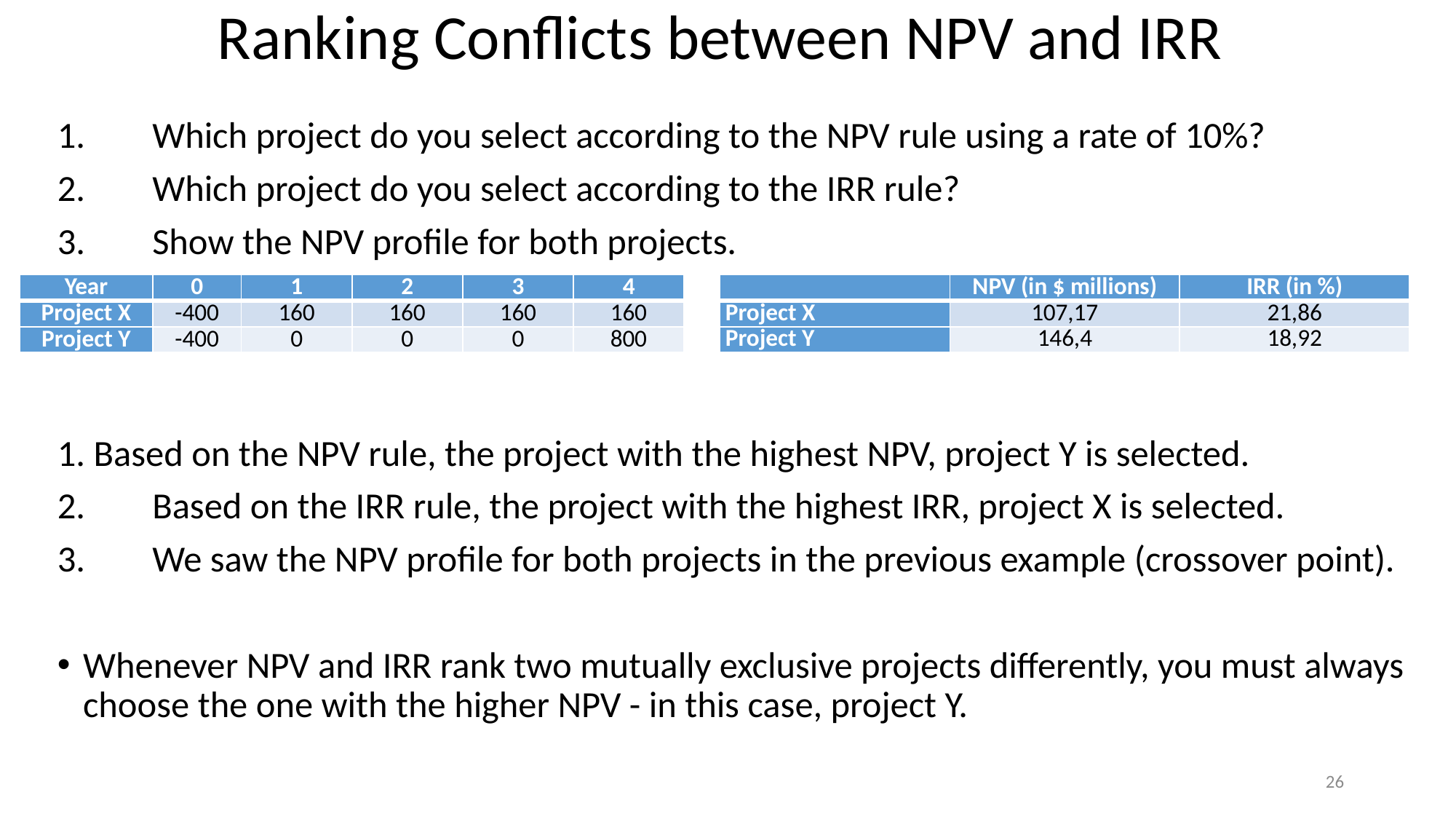

# Ranking Conflicts between NPV and IRR
1.	Which project do you select according to the NPV rule using a rate of 10%?
2.	Which project do you select according to the IRR rule?
3.	Show the NPV profile for both projects.

1. Based on the NPV rule, the project with the highest NPV, project Y is selected.
2.	Based on the IRR rule, the project with the highest IRR, project X is selected.
3.	We saw the NPV profile for both projects in the previous example (crossover point).

Whenever NPV and IRR rank two mutually exclusive projects differently, you must always choose the one with the higher NPV - in this case, project Y.

| Year | 0 | 1 | 2 | 3 | 4 |
| --- | --- | --- | --- | --- | --- |
| Project X | -400 | 160 | 160 | 160 | 160 |
| Project Y | -400 | 0 | 0 | 0 | 800 |
|  | NPV (in $ millions) | IRR (in %) |
| --- | --- | --- |
| Project X | 107,17 | 21,86 |
| Project Y | 146,4 | 18,92 |
26